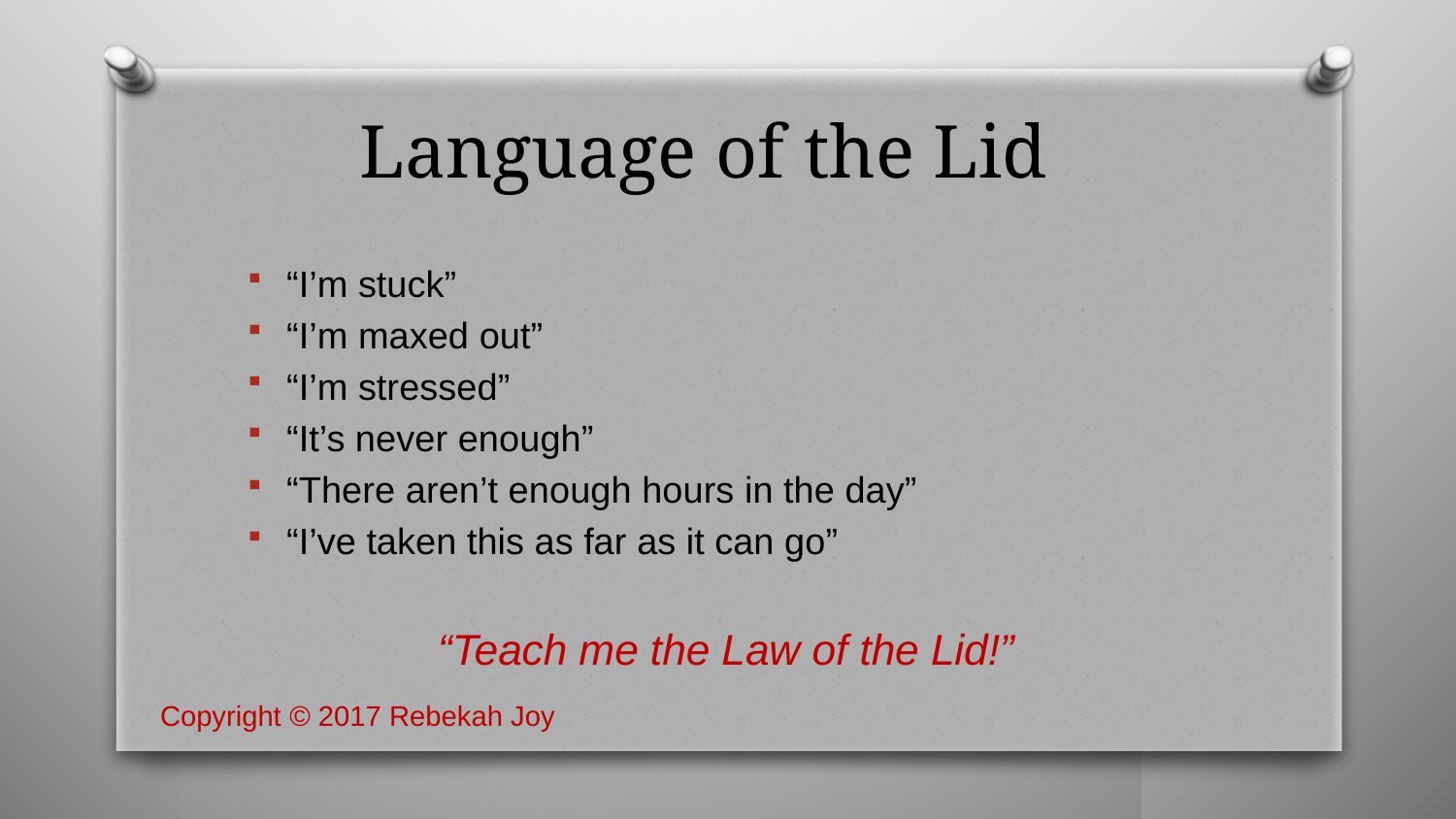

# Language of the Lid
“I’m stuck”
“I’m maxed out”
“I’m stressed”
“It’s never enough”
“There aren’t enough hours in the day”
“I’ve taken this as far as it can go”
“Teach me the Law of the Lid!”

Copyright © 2017 Rebekah Joy